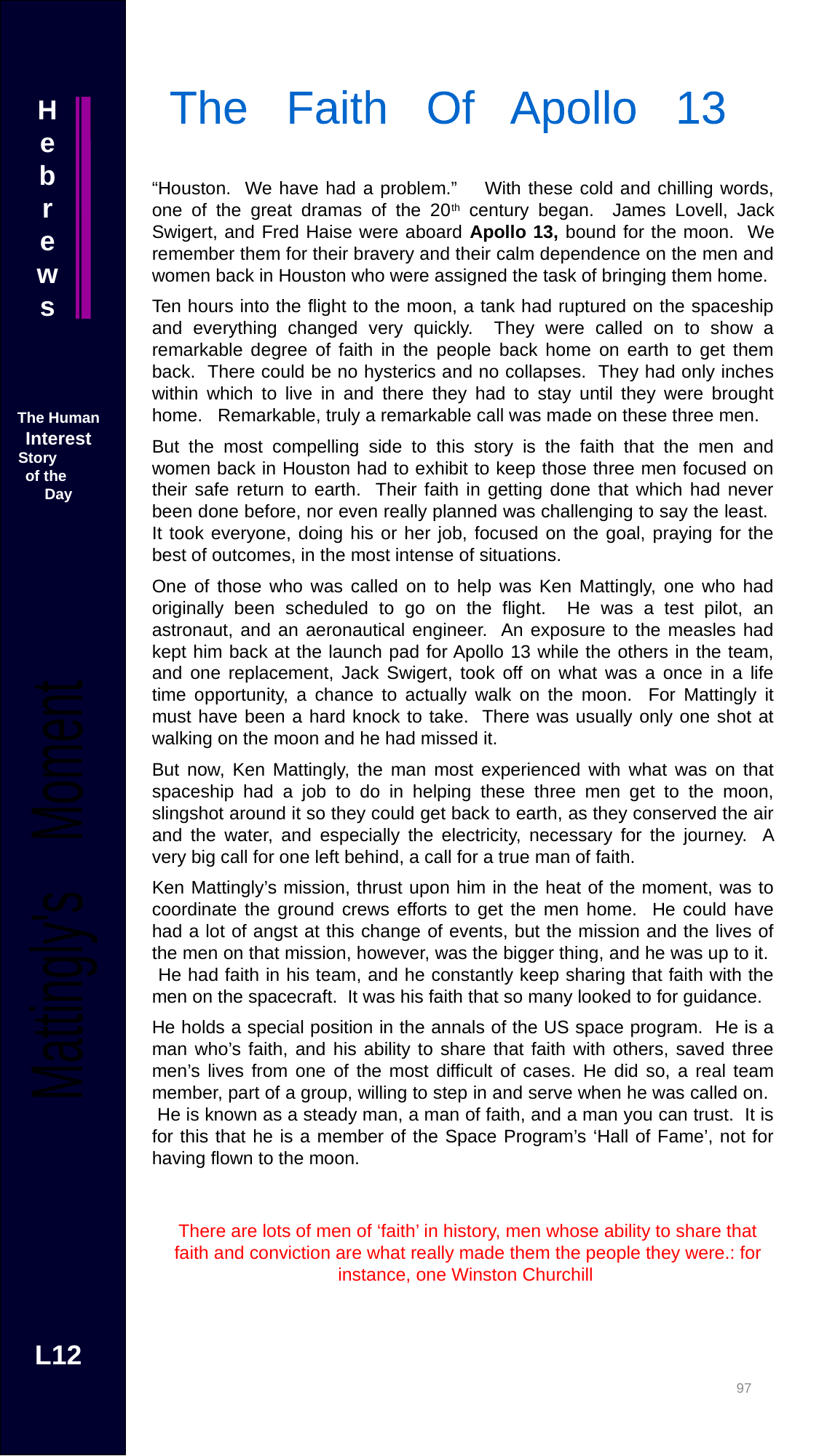

Hebrews

The   Faith   Of   Apollo   13
“Houston.  We have had a problem.”    With these cold and chilling words, one of the great dramas of the 20th century began.  James Lovell, Jack Swigert, and Fred Haise were aboard Apollo 13, bound for the moon.  We remember them for their bravery and their calm dependence on the men and women back in Houston who were assigned the task of bringing them home.
Ten hours into the flight to the moon, a tank had ruptured on the spaceship and everything changed very quickly.  They were called on to show a remarkable degree of faith in the people back home on earth to get them back.  There could be no hysterics and no collapses.  They had only inches within which to live in and there they had to stay until they were brought home.   Remarkable, truly a remarkable call was made on these three men.
But the most compelling side to this story is the faith that the men and women back in Houston had to exhibit to keep those three men focused on their safe return to earth.  Their faith in getting done that which had never been done before, nor even really planned was challenging to say the least.  It took everyone, doing his or her job, focused on the goal, praying for the best of outcomes, in the most intense of situations.
One of those who was called on to help was Ken Mattingly, one who had originally been scheduled to go on the flight.  He was a test pilot, an astronaut, and an aeronautical engineer.  An exposure to the measles had kept him back at the launch pad for Apollo 13 while the others in the team, and one replacement, Jack Swigert, took off on what was a once in a life time opportunity, a chance to actually walk on the moon.  For Mattingly it must have been a hard knock to take.  There was usually only one shot at walking on the moon and he had missed it.
But now, Ken Mattingly, the man most experienced with what was on that spaceship had a job to do in helping these three men get to the moon, slingshot around it so they could get back to earth, as they conserved the air and the water, and especially the electricity, necessary for the journey.  A very big call for one left behind, a call for a true man of faith.
Ken Mattingly’s mission, thrust upon him in the heat of the moment, was to coordinate the ground crews efforts to get the men home.  He could have had a lot of angst at this change of events, but the mission and the lives of the men on that mission, however, was the bigger thing, and he was up to it.   He had faith in his team, and he constantly keep sharing that faith with the men on the spacecraft.  It was his faith that so many looked to for guidance.
He holds a special position in the annals of the US space program.  He is a man who’s faith, and his ability to share that faith with others, saved three men’s lives from one of the most difficult of cases. He did so, a real team member, part of a group, willing to step in and serve when he was called on.   He is known as a steady man, a man of faith, and a man you can trust.  It is for this that he is a member of the Space Program’s ‘Hall of Fame’, not for having flown to the moon.

The Human Interest Story           of the       Day
Mattingly's    Moment
There are lots of men of ‘faith’ in history, men whose ability to share that faith and conviction are what really made them the people they were.: for instance, one Winston Churchill.
L12
97